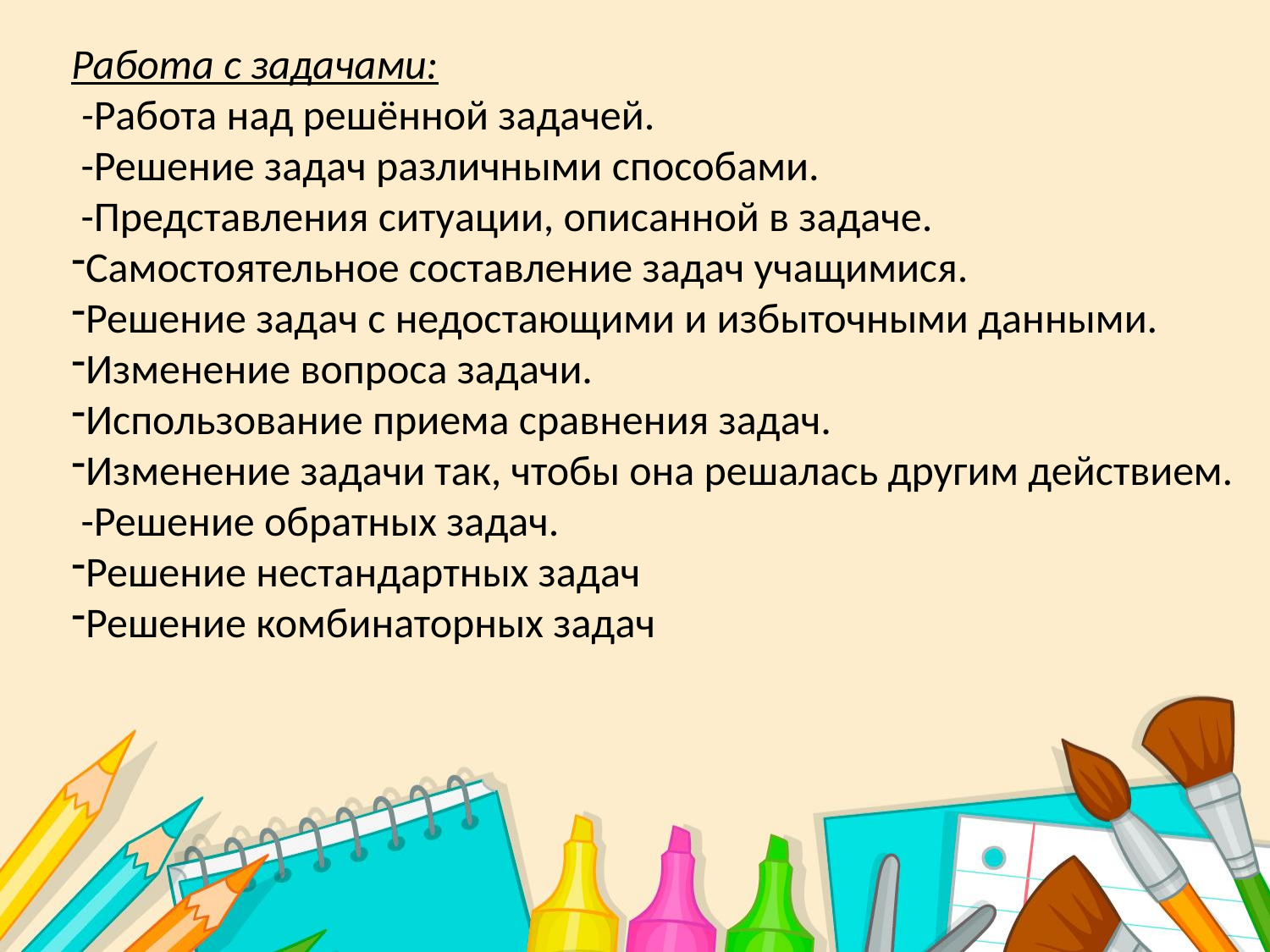

Работа с задачами:
 -Работа над решённой задачей.
 -Решение задач различными способами.
 -Представления ситуации, описанной в задаче.
Самостоятельное составление задач учащимися.
Решение задач с недостающими и избыточными данными.
Изменение вопроса задачи.
Использование приема сравнения задач.
Изменение задачи так, чтобы она решалась другим действием.
 -Решение обратных задач.
Решение нестандартных задач
Решение комбинаторных задач